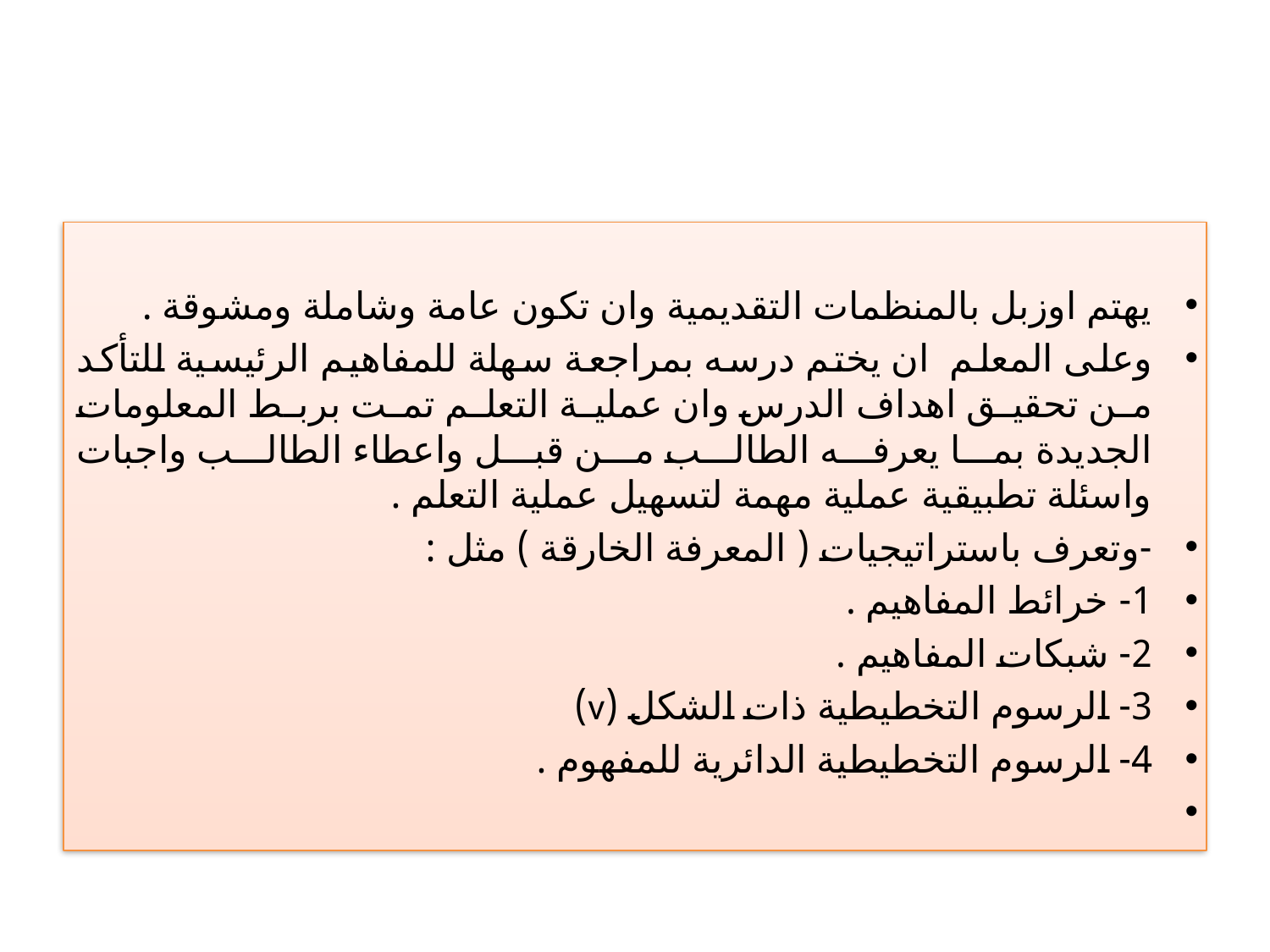

يهتم اوزبل بالمنظمات التقديمية وان تكون عامة وشاملة ومشوقة .
وعلى المعلم  ان يختم درسه بمراجعة سهلة للمفاهيم الرئيسية للتأكد من تحقيق اهداف الدرس وان عملية التعلم تمت بربط المعلومات الجديدة بما يعرفه الطالب من قبل واعطاء الطالب واجبات واسئلة تطبيقية عملية مهمة لتسهيل عملية التعلم .
-وتعرف باستراتيجيات ( المعرفة الخارقة ) مثل :
1- خرائط المفاهيم .
2- شبكات المفاهيم .
3- الرسوم التخطيطية ذات الشكل (v)
4- الرسوم التخطيطية الدائرية للمفهوم .